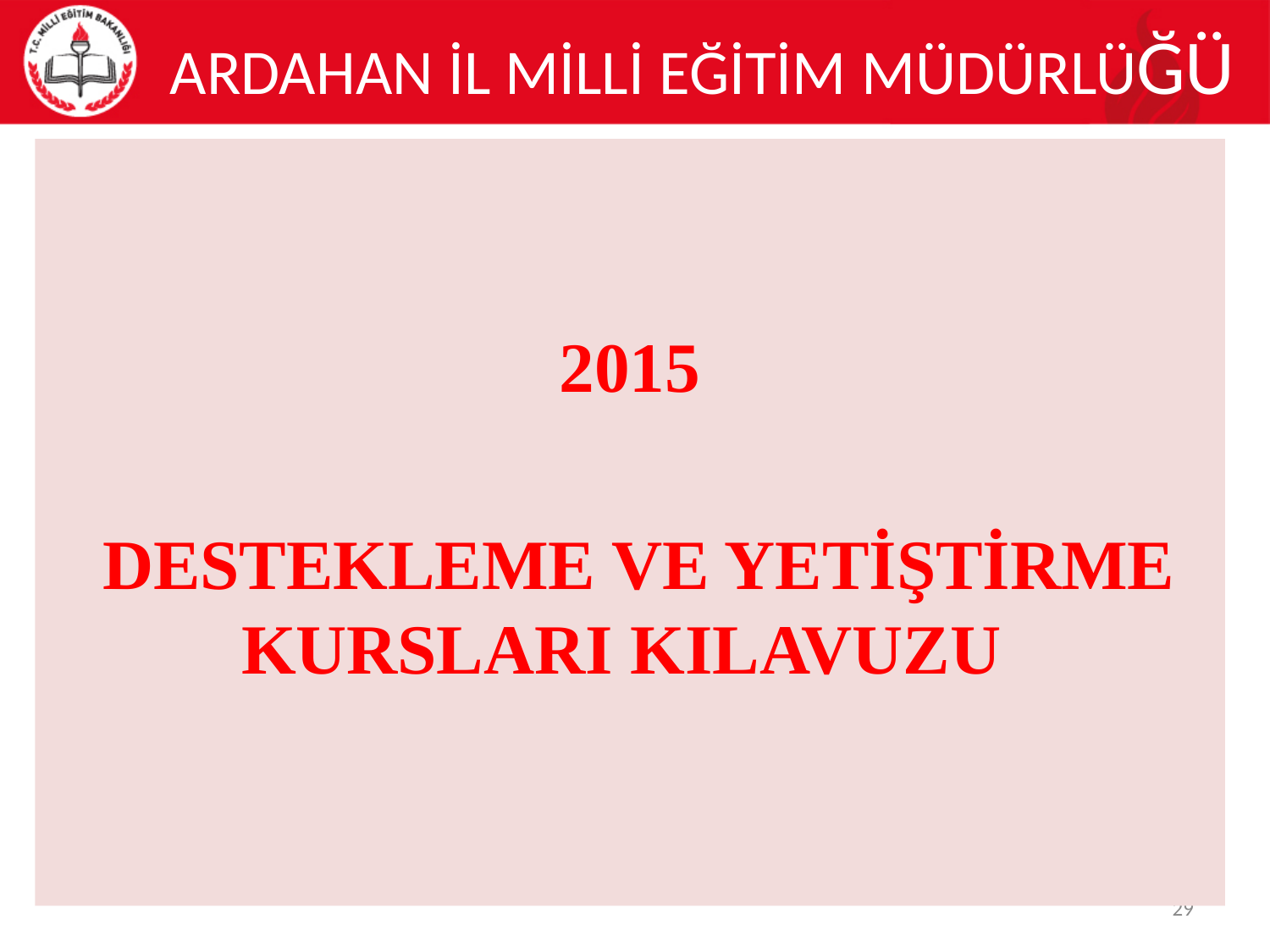

# ARDAHAN İL MİLLİ EĞİTİM MÜDÜRLÜĞÜ

2015

 DESTEKLEME VE YETİŞTİRME KURSLARI KILAVUZU

29